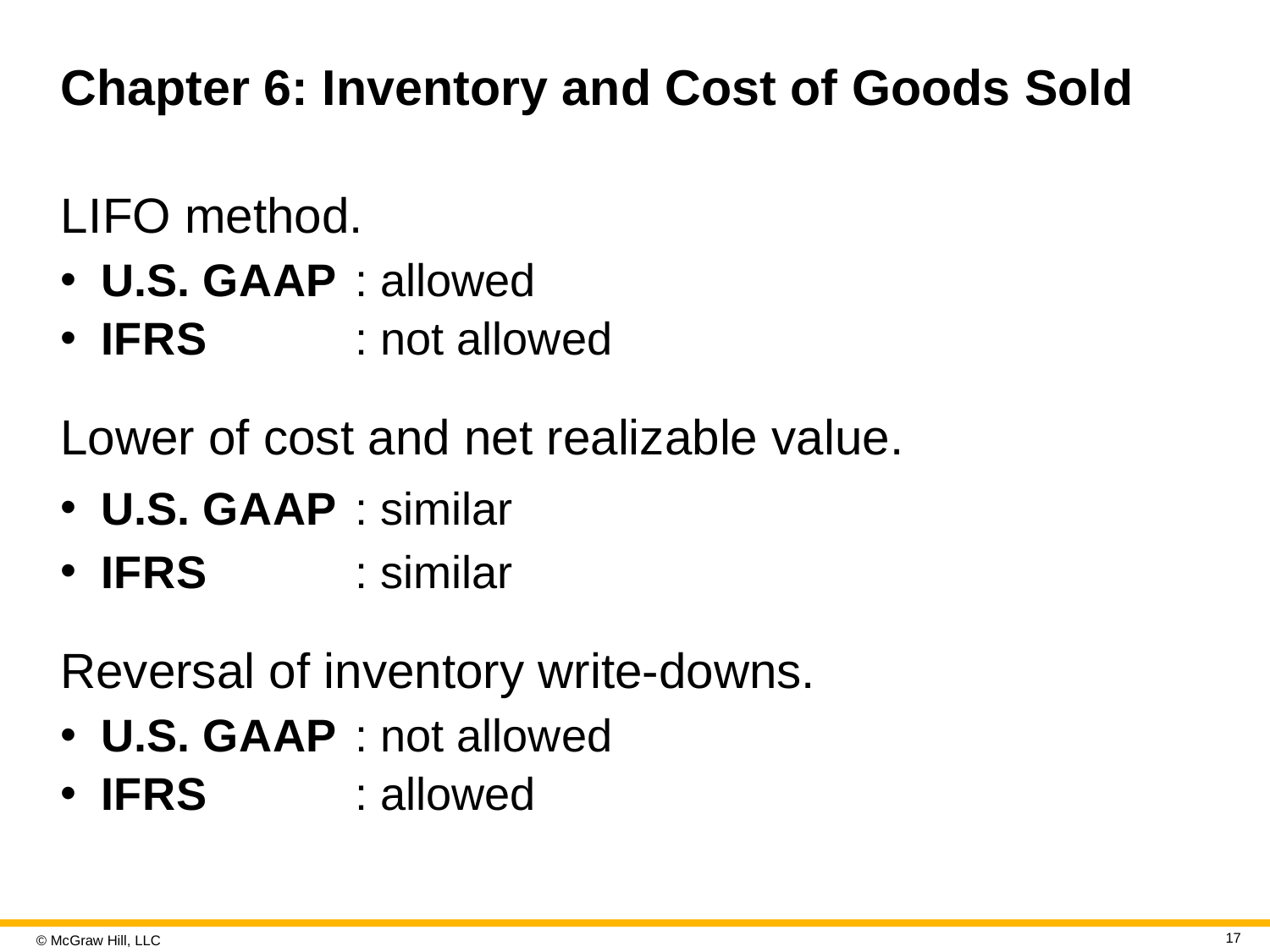

# Chapter 6: Inventory and Cost of Goods Sold
L I F O method.
U.S. G A A P	: allowed
I F R S		: not allowed
Lower of cost and net realizable value.
U.S. G A A P	: similar
I F R S		: similar
Reversal of inventory write-downs.
U.S. G A A P	: not allowed
I F R S		: allowed
17